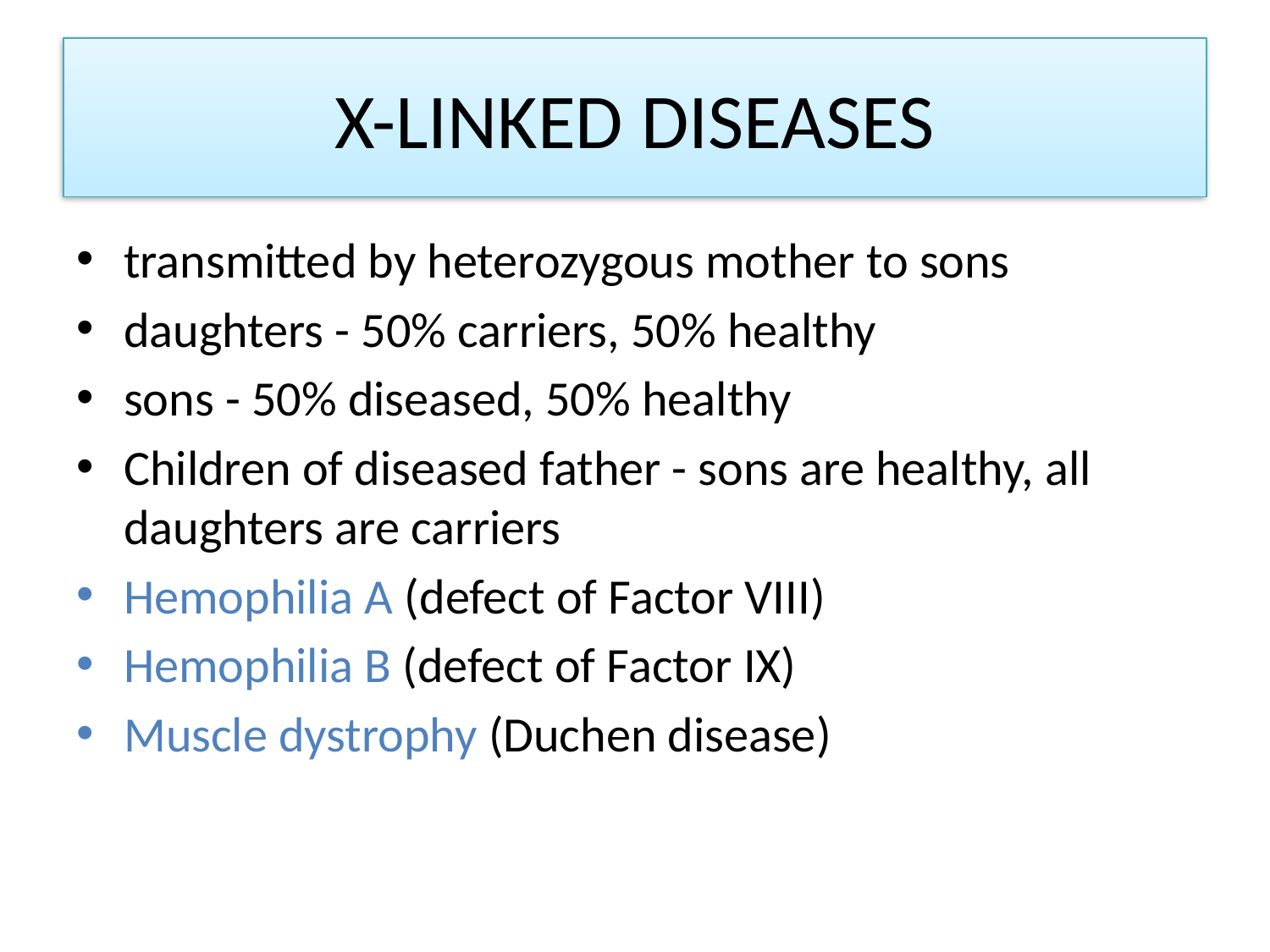

# X-linked diseases
transmitted by heterozygous mother to sons
daughters - 50% carriers, 50% healthy
sons - 50% diseased, 50% healthy
Children of diseased father - sons are healthy, all daughters are carriers
Hemophilia A (defect of Factor VIII)
Hemophilia B (defect of Factor IX)
Muscle dystrophy (Duchen disease)